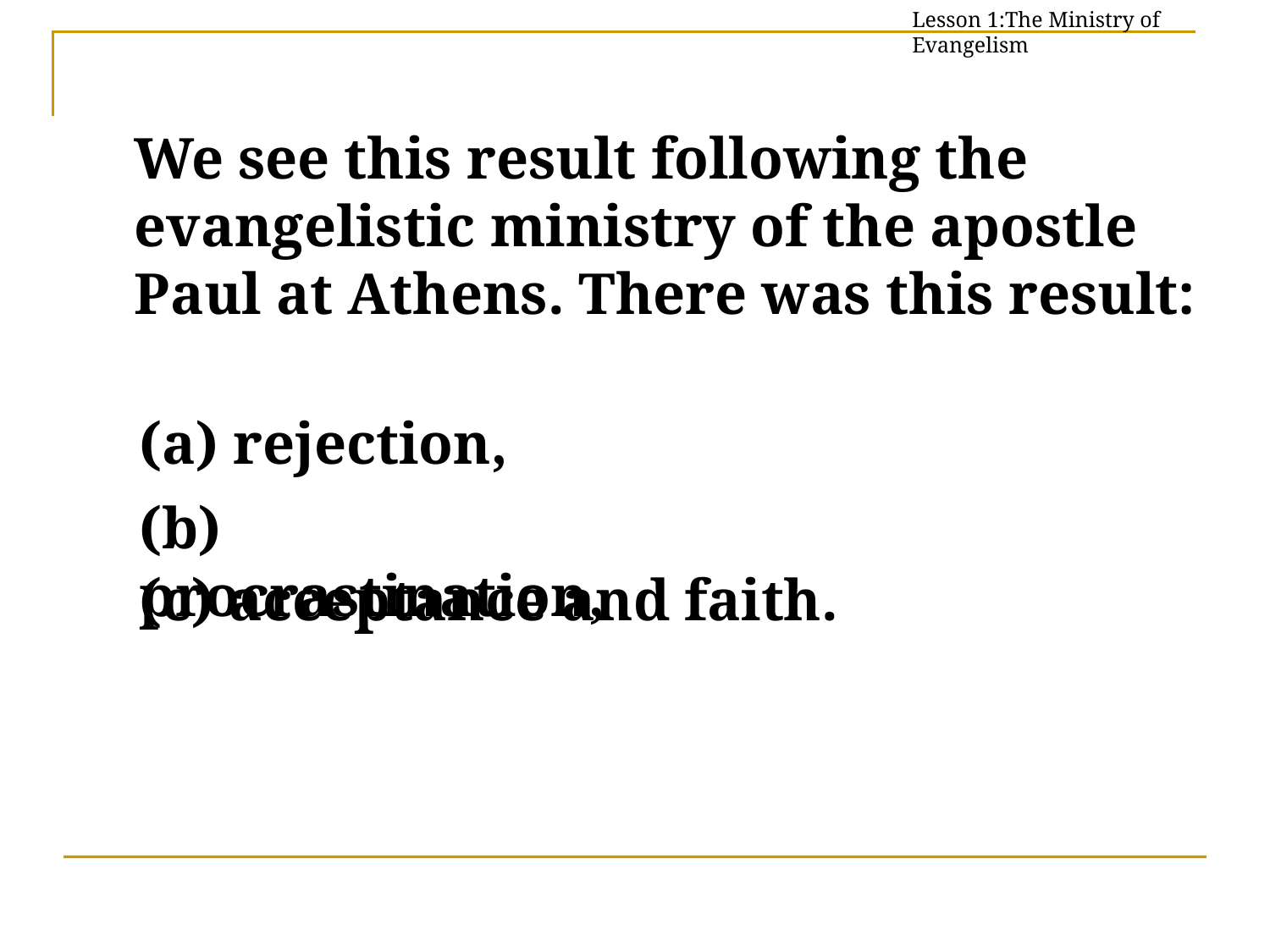

Lesson 1:The Ministry of Evangelism
	We see this result following the evangelistic ministry of the apostle Paul at Athens. There was this result:

(a) rejection,
(b) procrastination,

(c) acceptance and faith.